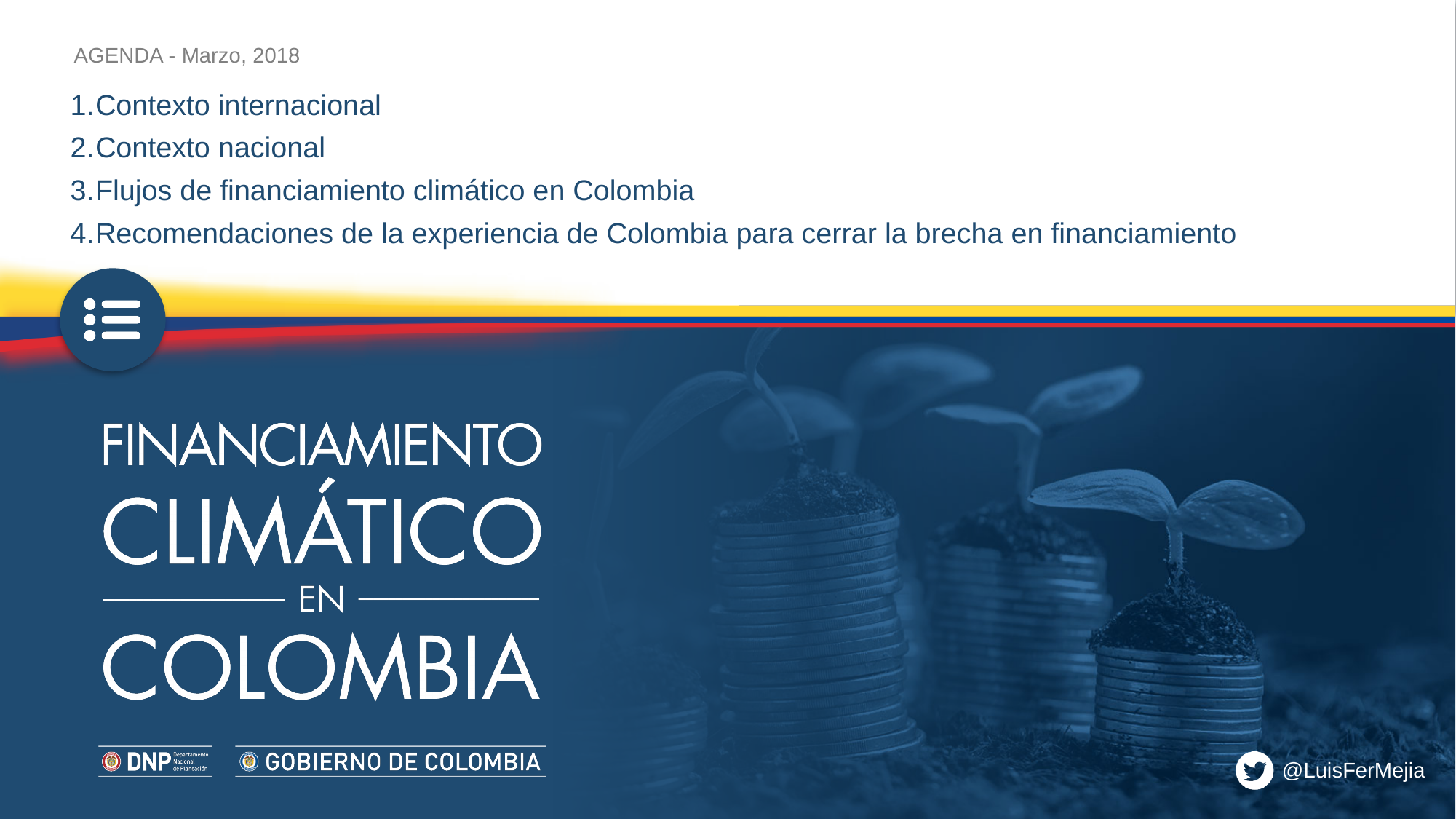

Contexto internacional
Contexto nacional
Flujos de financiamiento climático en Colombia
Recomendaciones de la experiencia de Colombia para cerrar la brecha en financiamiento